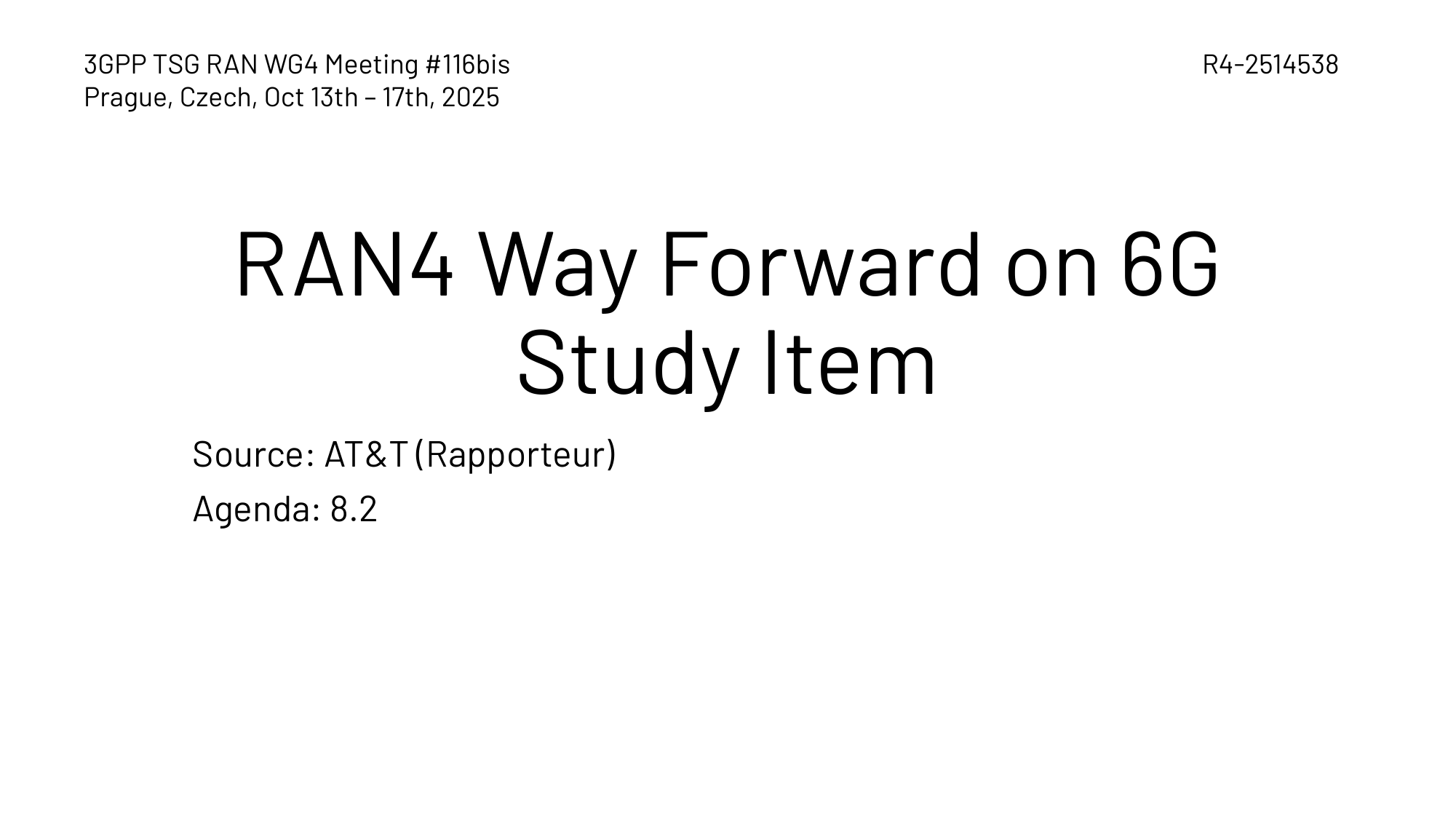

3GPP TSG RAN WG4 Meeting #116bis	R4-2514538
Prague, Czech, Oct 13th – 17th, 2025
# RAN4 Way Forward on 6G Study Item
Source: AT&T (Rapporteur)
Agenda: 8.2